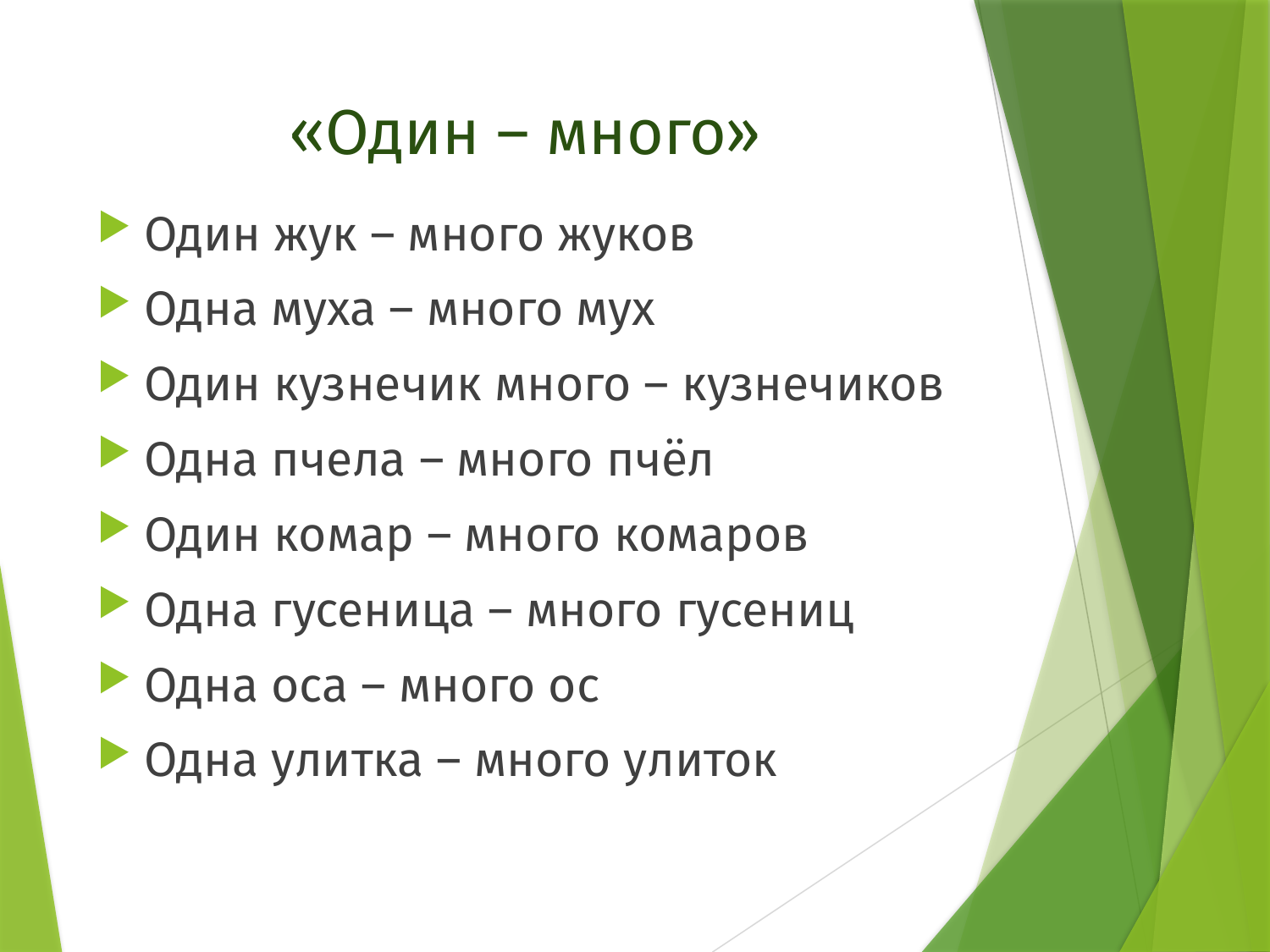

# «Один – много»
Один жук – много жуков
Одна муха – много мух
Один кузнечик много – кузнечиков
Одна пчела – много пчёл
Один комар – много комаров
Одна гусеница – много гусениц
Одна оса – много ос
Одна улитка – много улиток